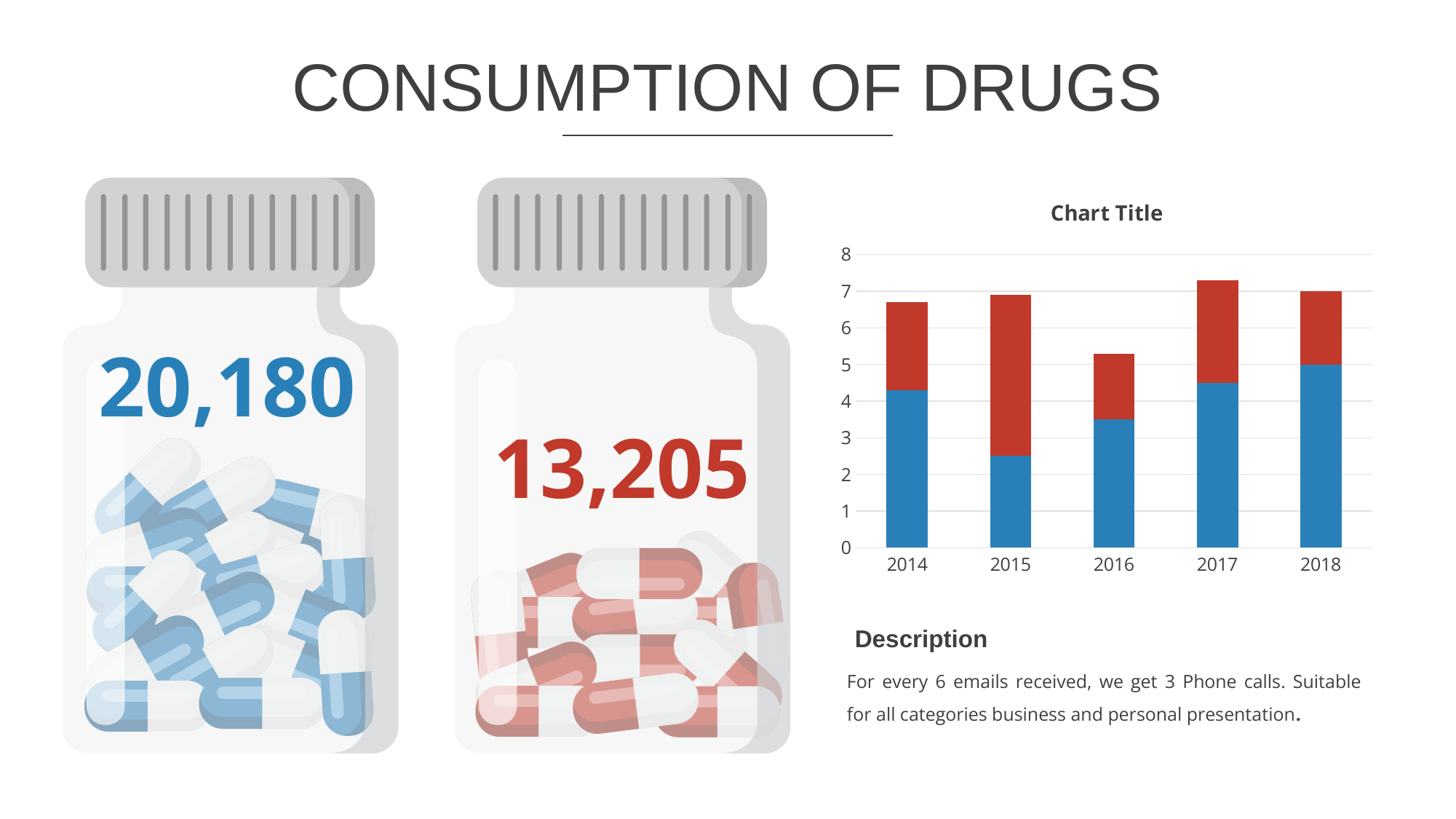

# CONSUMPTION OF DRUGS

### Chart:

| Category | Series 1 | Series 2 |
|---|---|---|
| 2014 | 4.3 | 2.4 |
| 2015 | 2.5 | 4.4 |
| 2016 | 3.5 | 1.8 |
| 2017 | 4.5 | 2.8 |
| 2018 | 5.0 | 2.0 |

20,180
13,205

Description

For every 6 emails received, we get 3 Phone calls. Suitable for all categories business and personal presentation.